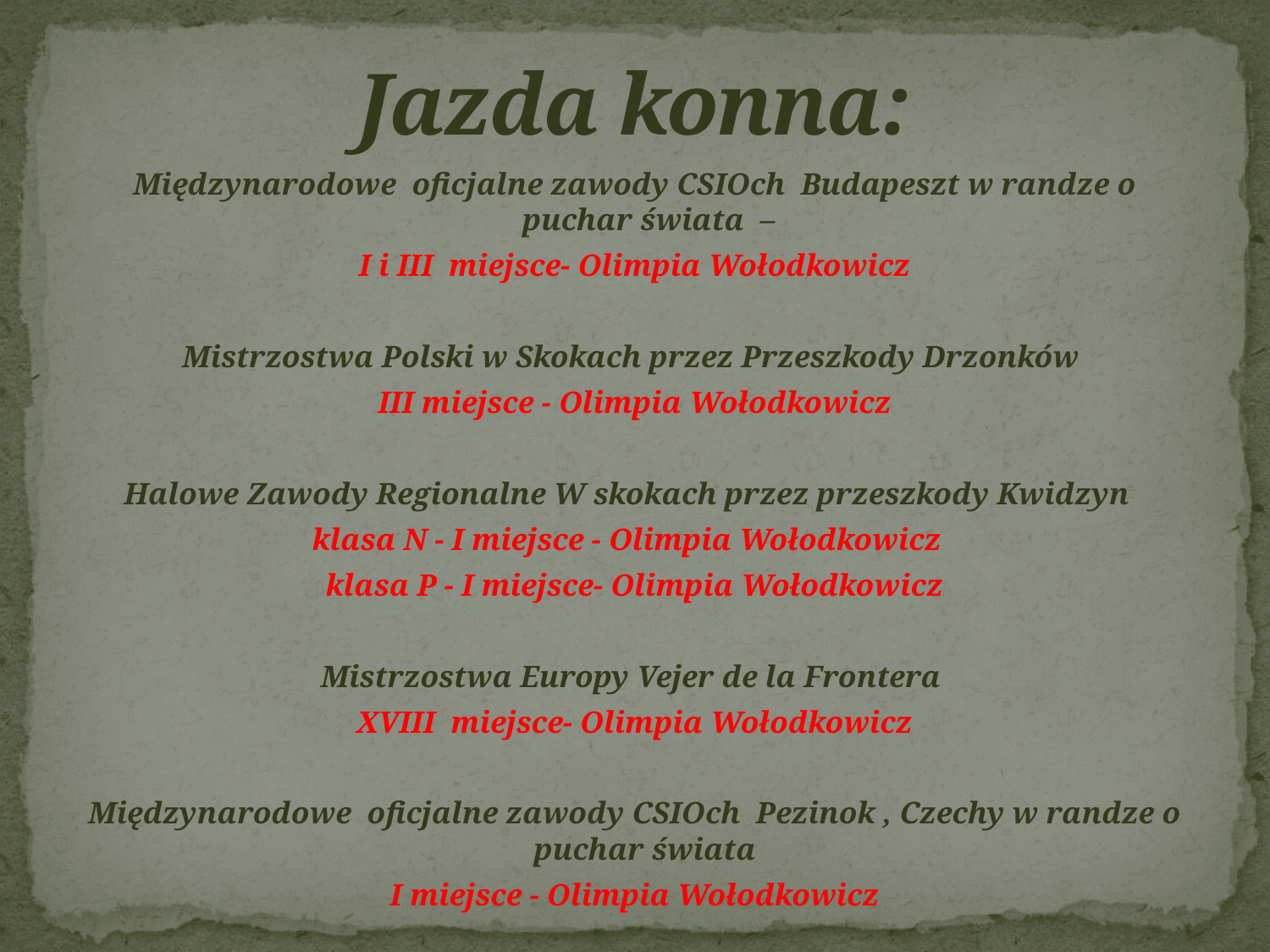

# Jazda konna:
Międzynarodowe  oficjalne zawody CSIOch  Budapeszt w randze o puchar świata  –
I i III  miejsce- Olimpia Wołodkowicz

Mistrzostwa Polski w Skokach przez Przeszkody Drzonków
III miejsce - Olimpia Wołodkowicz

Halowe Zawody Regionalne W skokach przez przeszkody Kwidzyn
klasa N - I miejsce - Olimpia Wołodkowicz
klasa P - I miejsce- Olimpia Wołodkowicz

Mistrzostwa Europy Vejer de la Frontera
XVIII  miejsce- Olimpia Wołodkowicz

Międzynarodowe  oficjalne zawody CSIOch  Pezinok , Czechy w randze o puchar świata
I miejsce - Olimpia Wołodkowicz